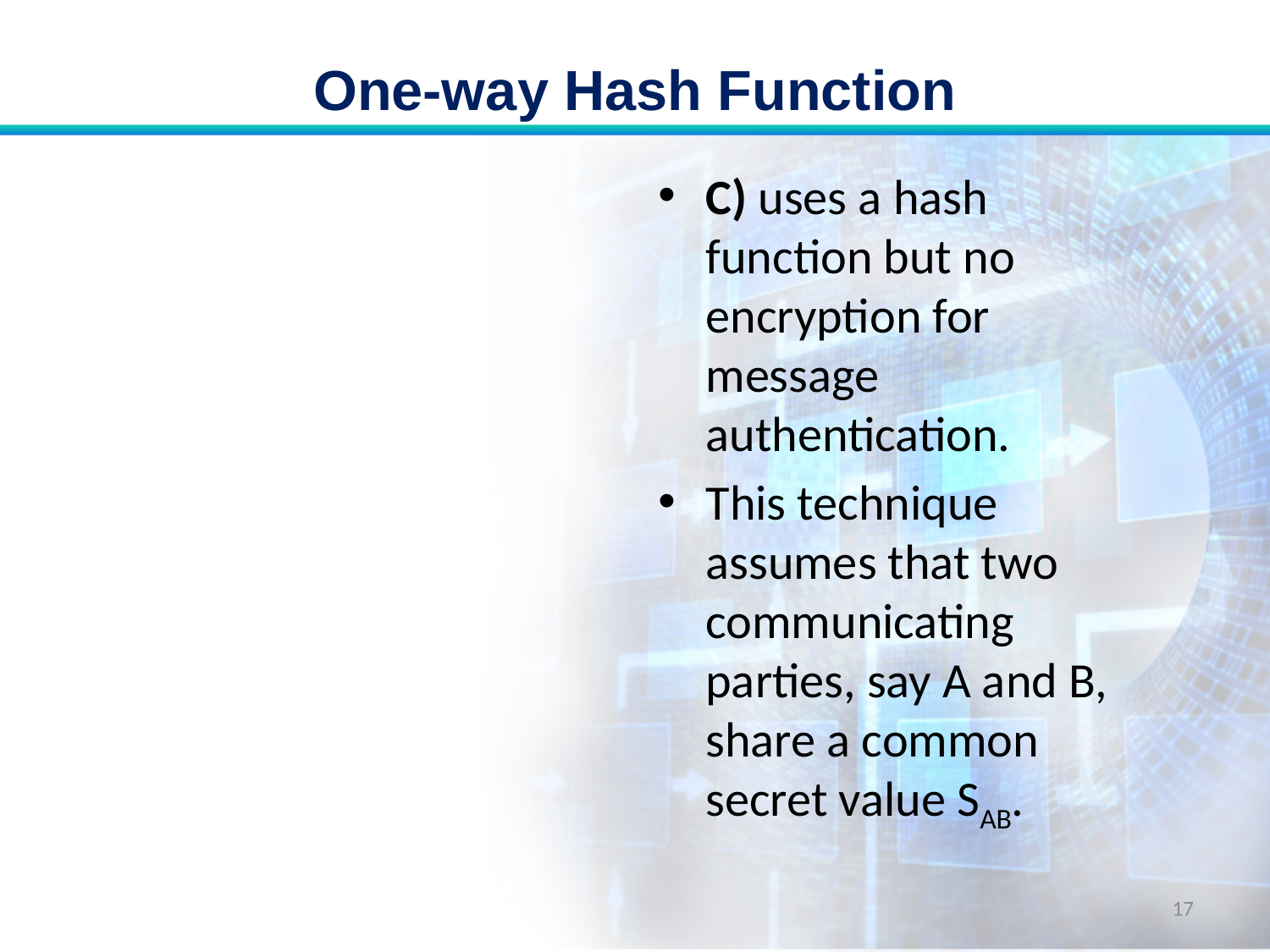

# One-way Hash Function
C) uses a hash function but no encryption for message authentication.
This technique assumes that two communicating parties, say A and B, share a common secret value SAB.
17